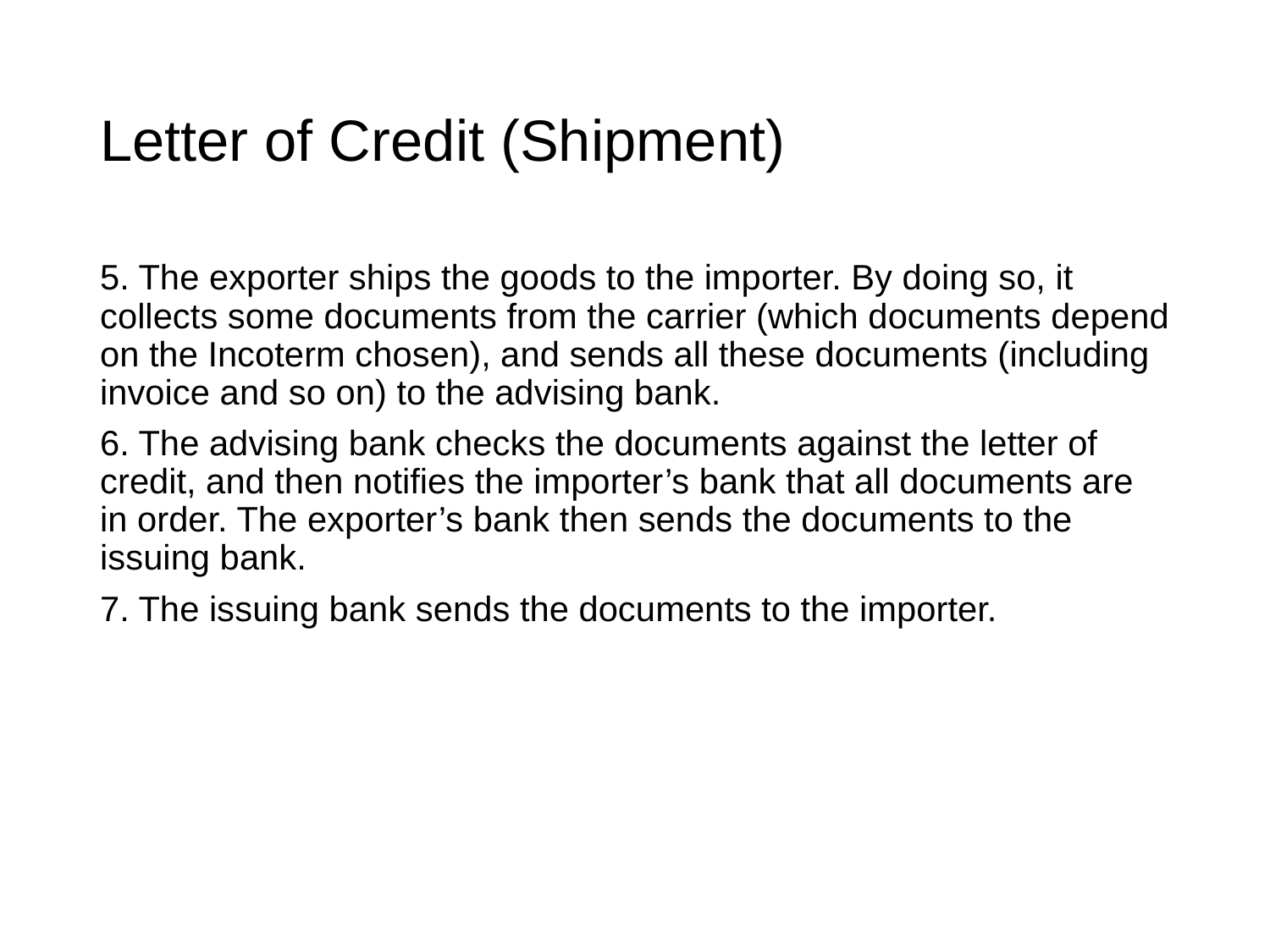

# Letter of Credit (Shipment)
5. The exporter ships the goods to the importer. By doing so, it collects some documents from the carrier (which documents depend on the Incoterm chosen), and sends all these documents (including invoice and so on) to the advising bank.
6. The advising bank checks the documents against the letter of credit, and then notifies the importer’s bank that all documents are in order. The exporter’s bank then sends the documents to the issuing bank.
7. The issuing bank sends the documents to the importer.